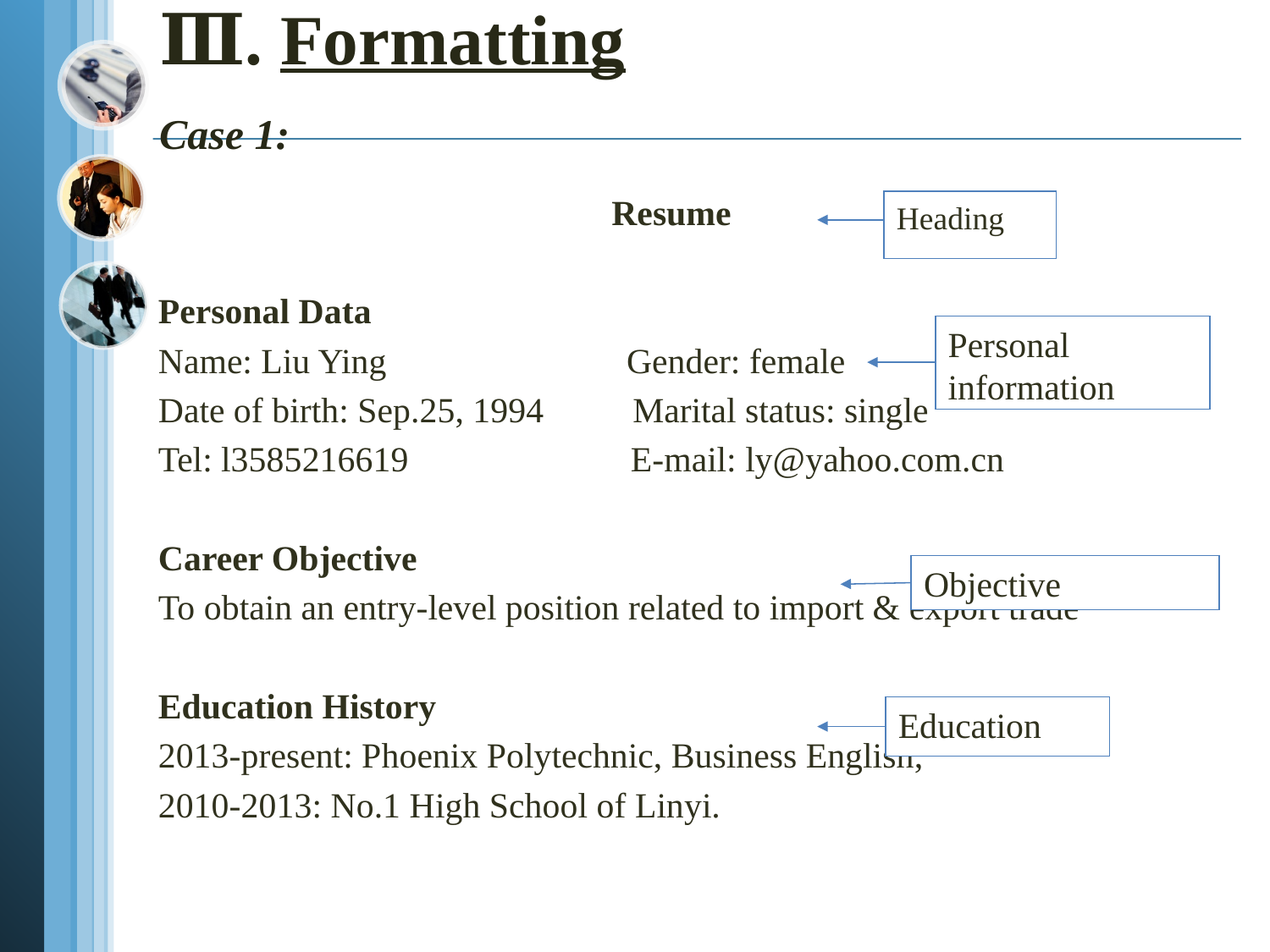

# Ⅲ. Formatting Case 1:
                                                   Resume

Personal Data
Name: Liu Ying                           Gender: female
Date of birth: Sep.25, 1994          Marital status: single
Tel: l3585216619                         E-mail: ly@yahoo.com.cn

Career Objective
To obtain an entry-level position related to import & export trade

Education History
2013-present: Phoenix Polytechnic, Business English;
2010-2013: No.1 High School of Linyi.

Heading
Personal information
Objective
Education